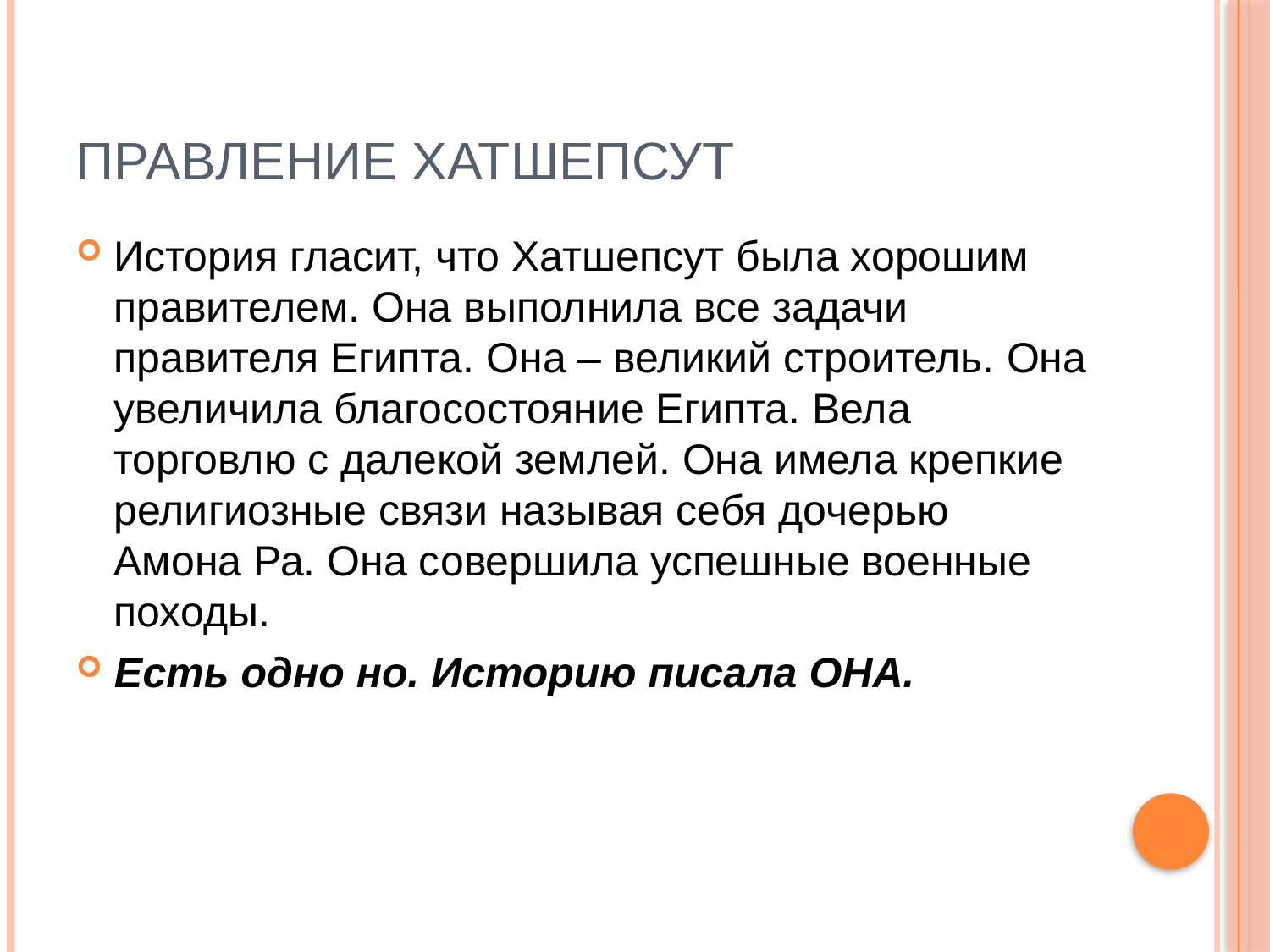

# Правление Хатшепсут
История гласит, что Хатшепсут была хорошим правителем. Она выполнила все задачи правителя Египта. Она – великий строитель. Она увеличила благосостояние Египта. Вела торговлю с далекой землей. Она имела крепкие религиозные связи называя себя дочерью Амона Ра. Она совершила успешные военные походы.
Есть одно но. Историю писала ОНА.